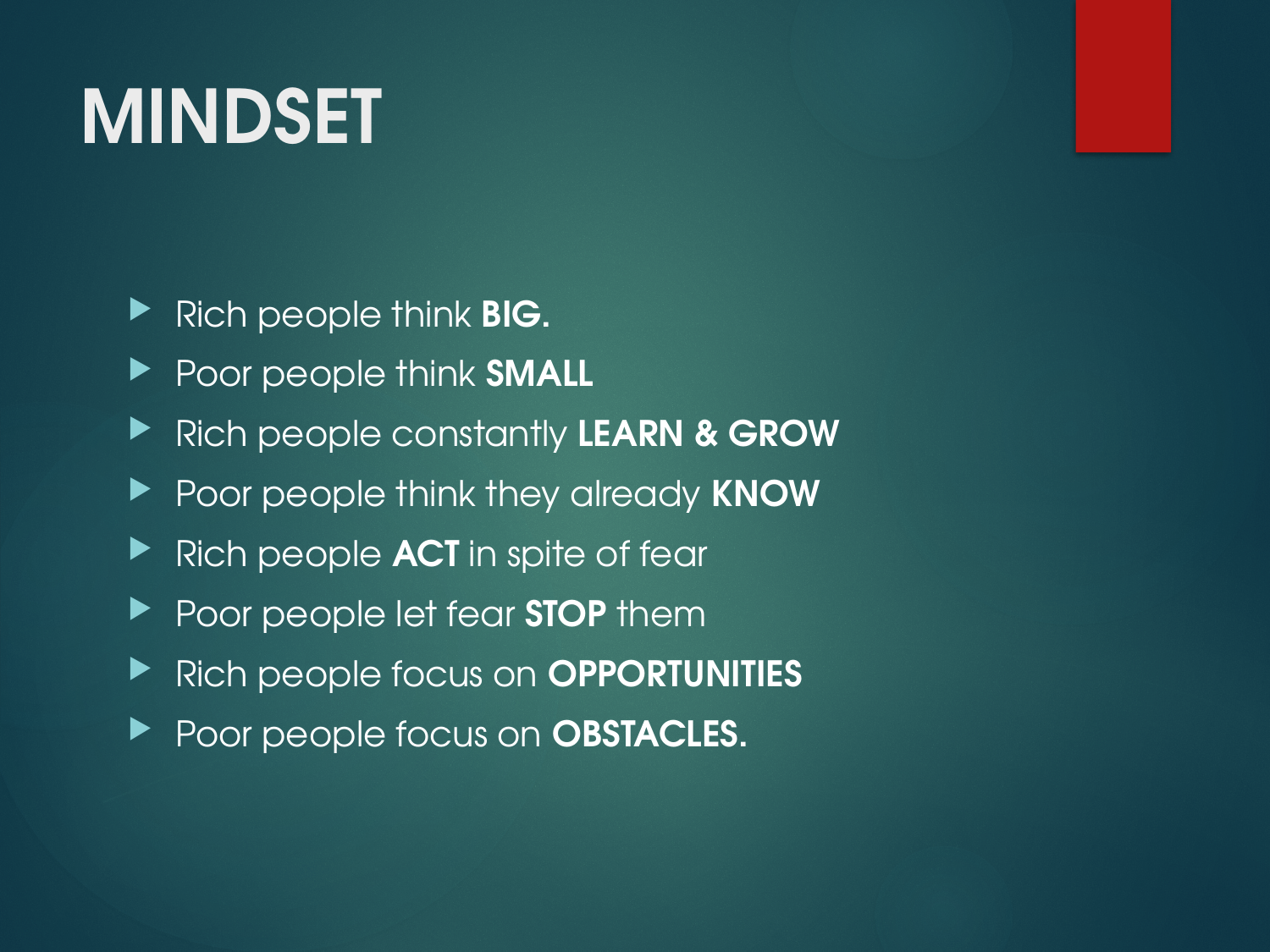

# MINDSET
Rich people think BIG.
Poor people think SMALL
Rich people constantly LEARN & GROW
Poor people think they already KNOW
Rich people ACT in spite of fear
Poor people let fear STOP them
Rich people focus on OPPORTUNITIES
Poor people focus on OBSTACLES.